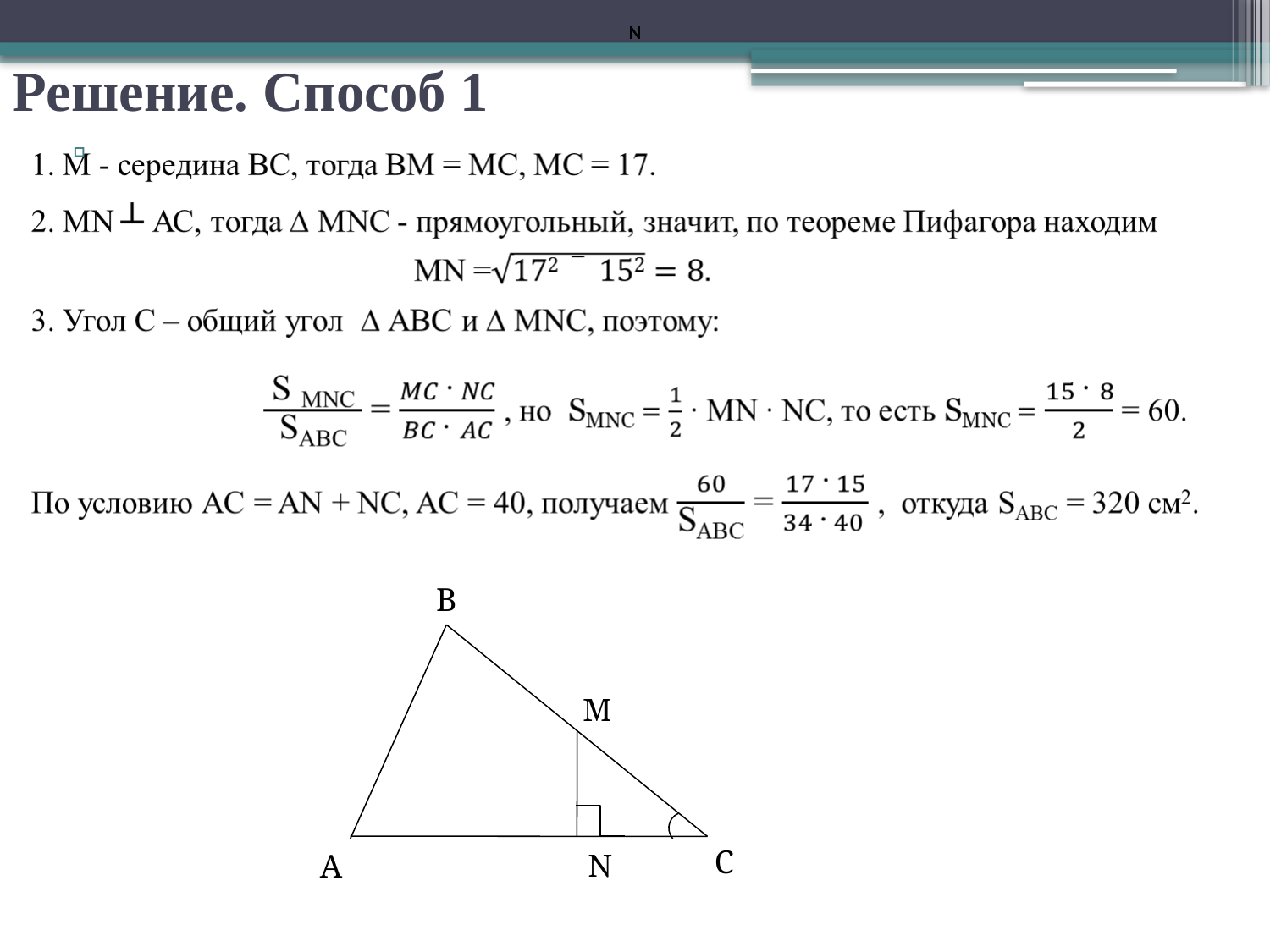

N
N
N
N
N
# Решение. Способ 1

В
M

С
N
А